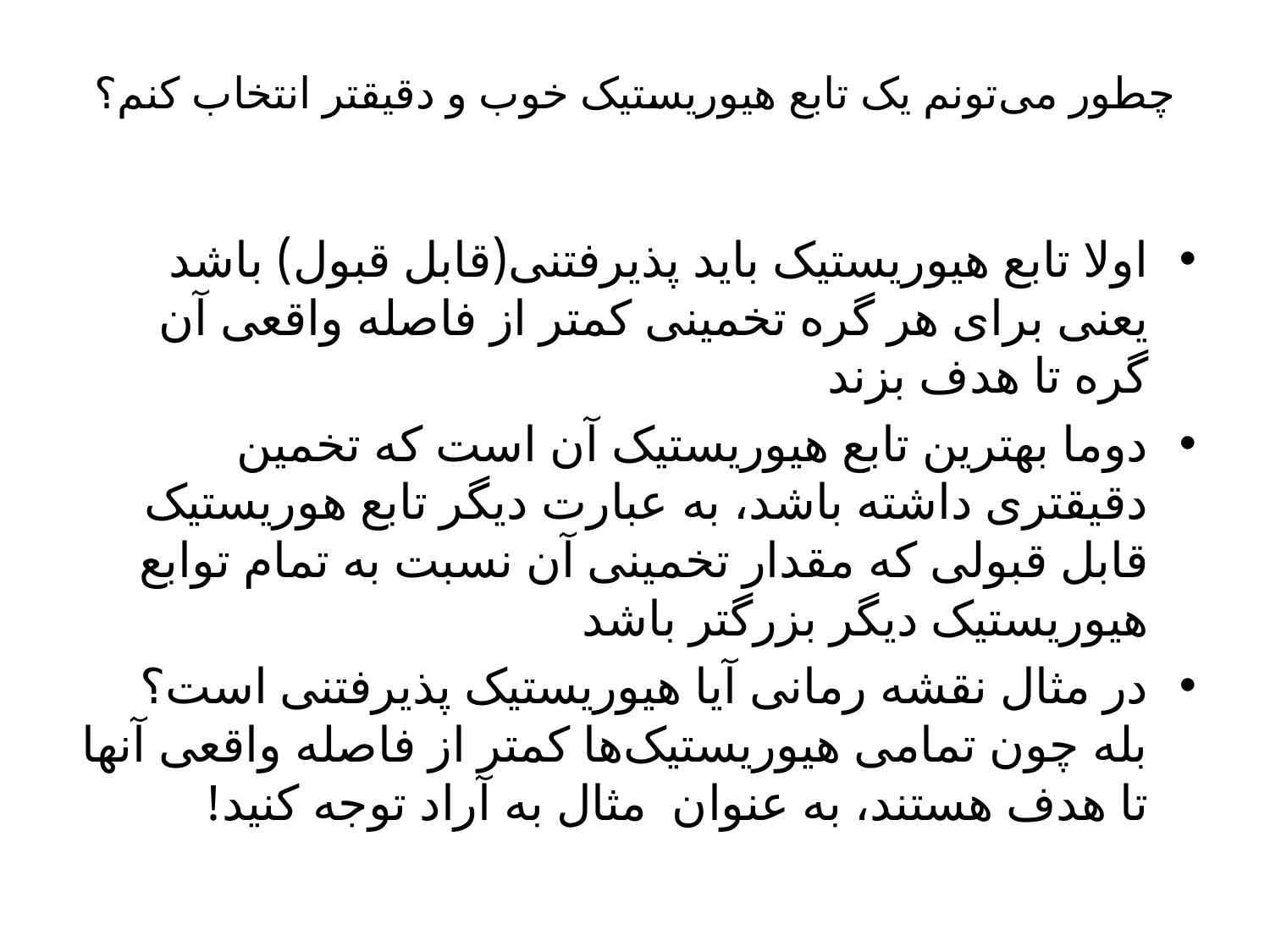

# چطور می‌تونم یک تابع هیوریستیک خوب و دقیقتر انتخاب کنم؟
اولا تابع هیوریستیک باید پذیرفتنی(قابل قبول) باشد یعنی‌ برای هر گره تخمینی کمتر از فاصله واقعی‌ آن گره تا هدف بزند
دوما بهترین تابع هیوریستیک آن است که تخمین دقیقتری داشته باشد، به عبارت دیگر تابع هوریستیک قابل قبولی که مقدار تخمینی آن نسبت به تمام توابع هیوریستیک دیگر بزرگتر باشد
در مثال نقشه رمانی آیا هیوریستیک پذیرفتنی است؟ بله چون تمامی‌ هیوریستیک‌ها کمتر از فاصله واقعی‌ آنها تا هدف هستند، به عنوان  مثال به آراد توجه کنید!